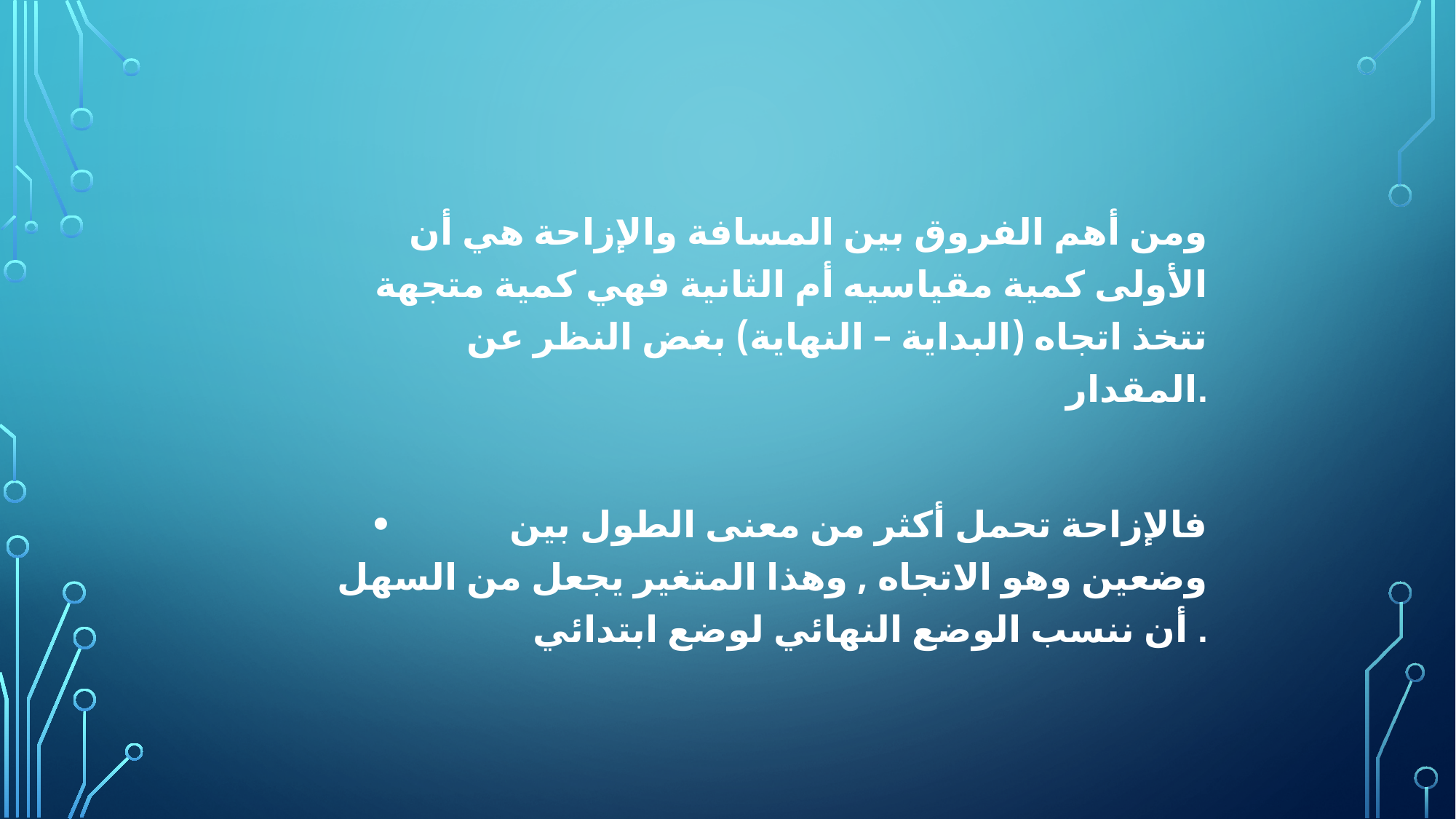

ومن أهم الفروق بين المسافة والإزاحة هي أن الأولى كمية مقياسيه أم الثانية فهي كمية متجهة تتخذ اتجاه (البداية – النهاية) بغض النظر عن المقدار.

	فالإزاحة تحمل أكثر من معنى الطول بين وضعين وهو الاتجاه , وهذا المتغير يجعل من السهل أن ننسب الوضع النهائي لوضع ابتدائي .